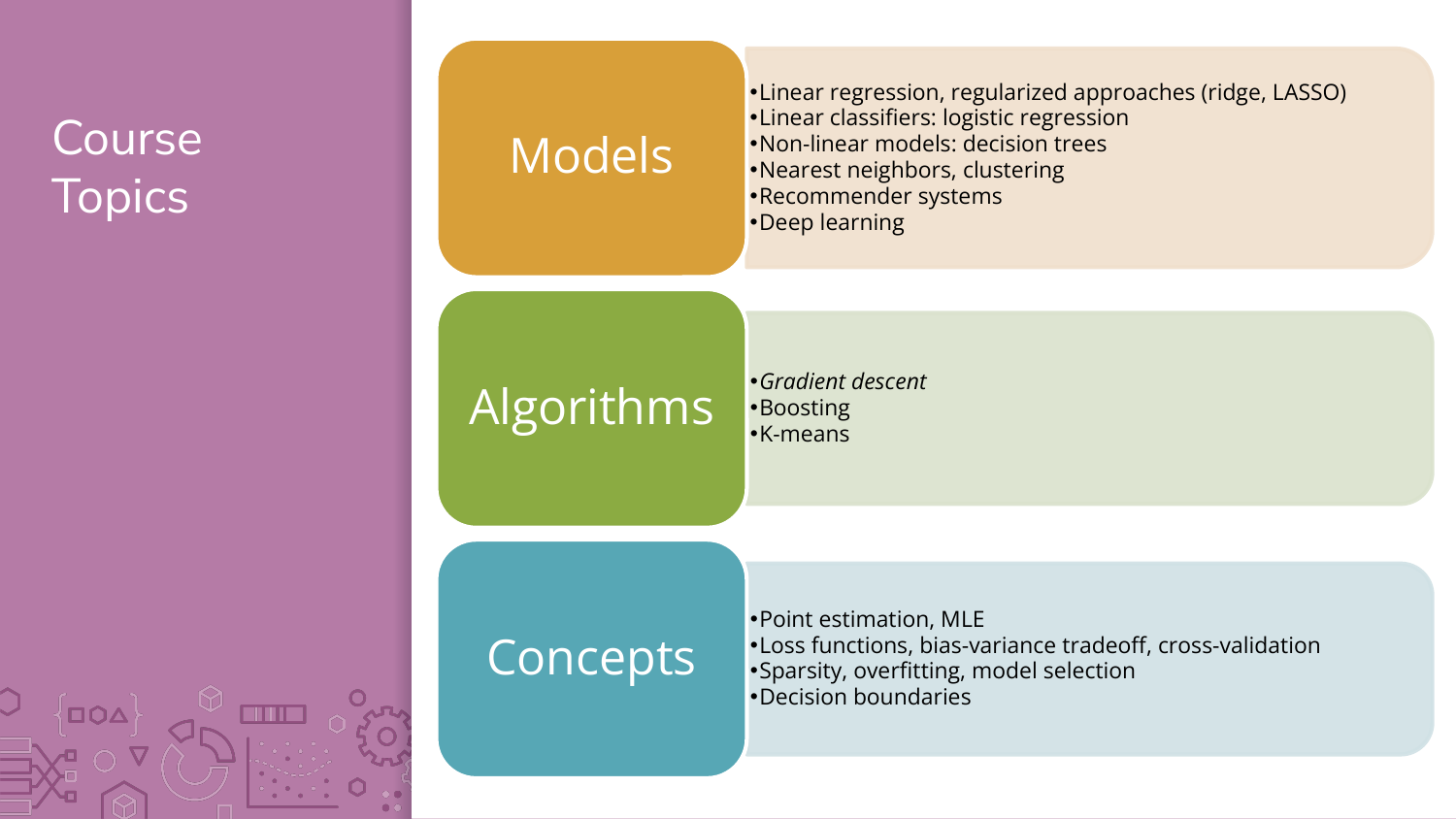

Models

Linear regression, regularized approaches (ridge, LASSO)
Linear classifiers: logistic regression
Non-linear models: decision trees
Nearest neighbors, clustering
Recommender systems
Deep learning

Algorithms

Gradient descent
Boosting
K-means

Concepts

Point estimation, MLE
Loss functions, bias-variance tradeoff, cross-validation
Sparsity, overfitting, model selection
Decision boundaries
# Course Topics
9